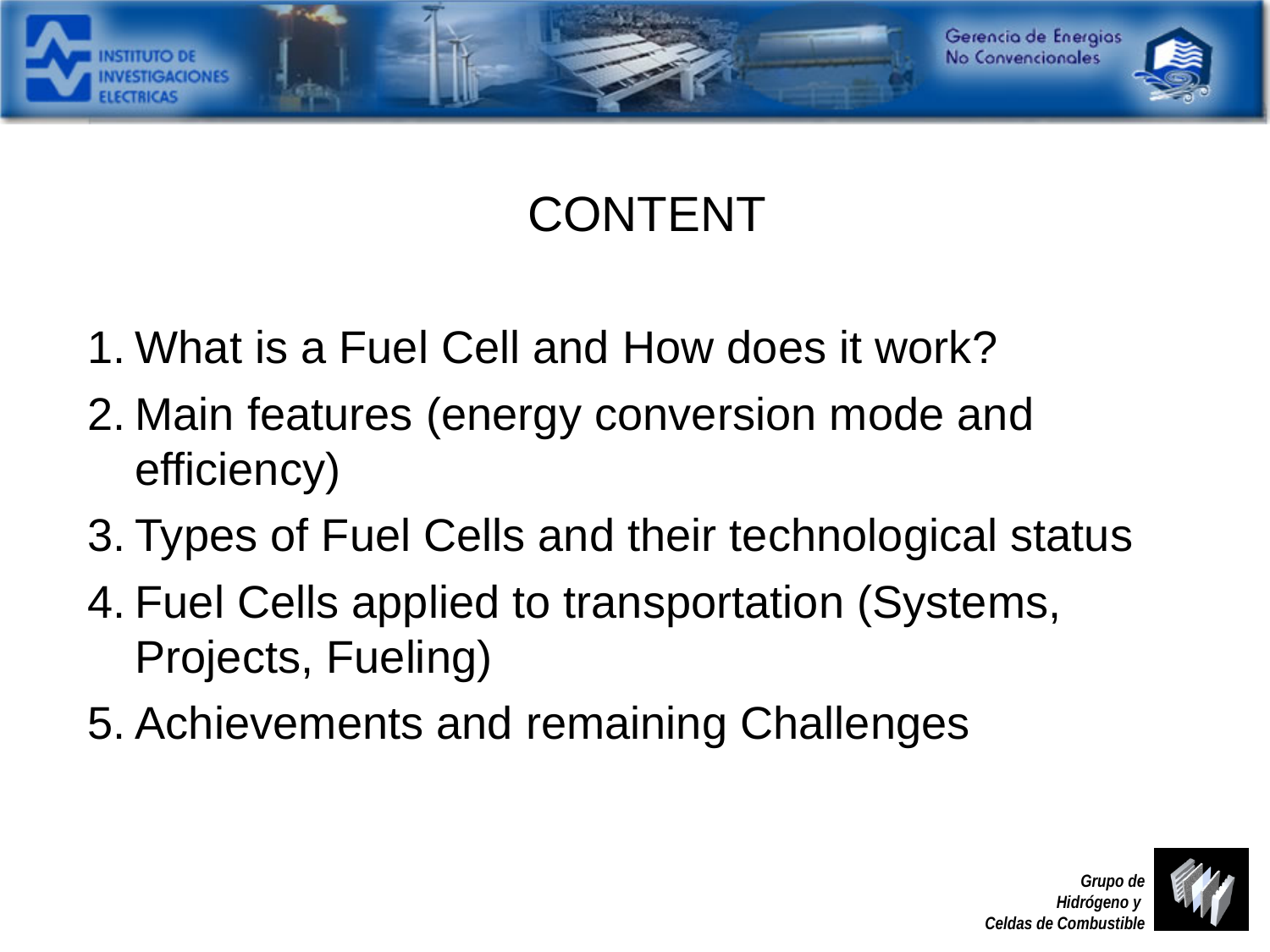

CONTENT
What is a Fuel Cell and How does it work?
Main features (energy conversion mode and efficiency)
Types of Fuel Cells and their technological status
Fuel Cells applied to transportation (Systems, Projects, Fueling)
Achievements and remaining Challenges